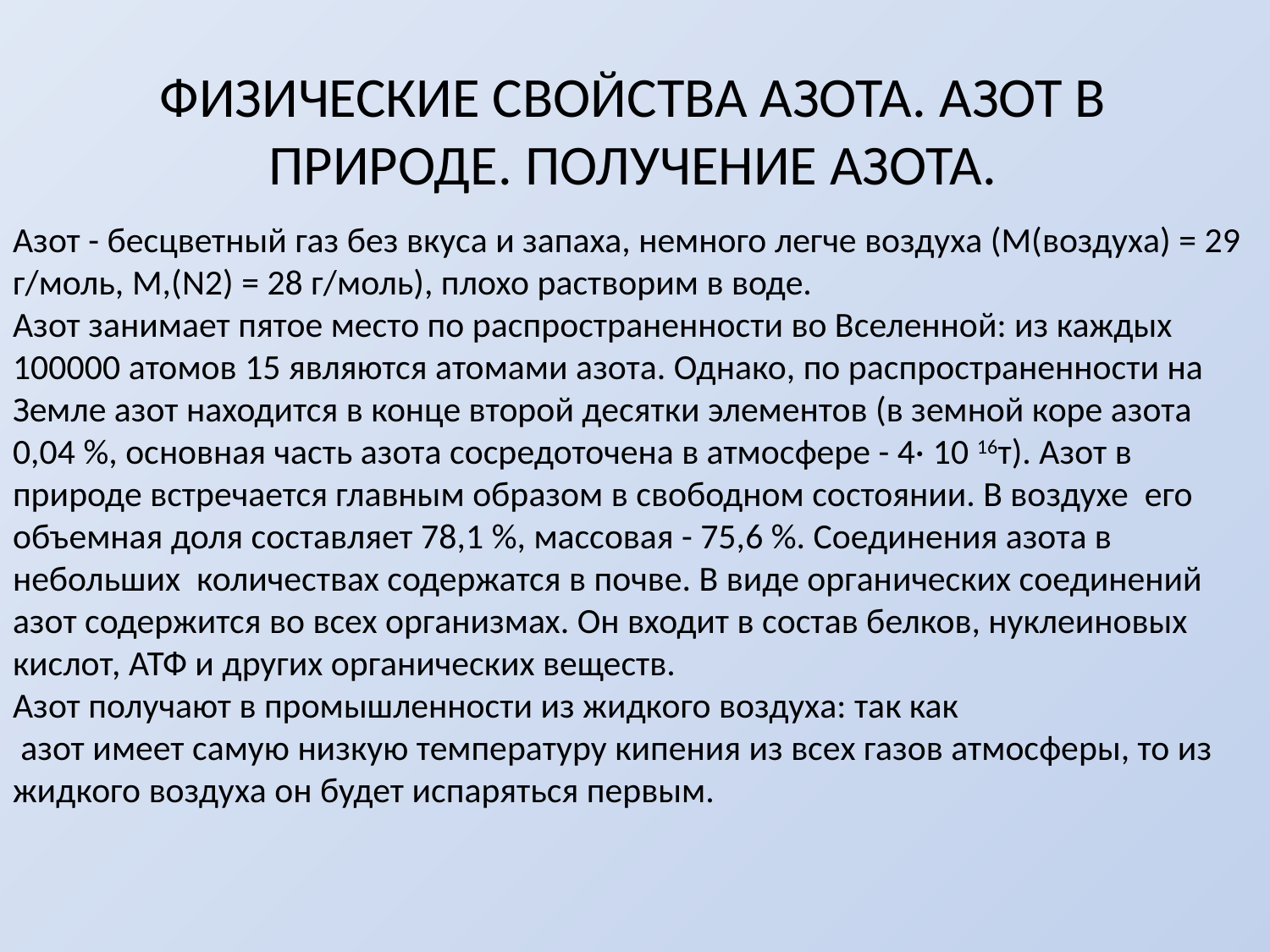

# ФИЗИЧЕСКИЕ СВОЙСТВА АЗОТА. АЗОТ В ПРИРОДЕ. ПОЛУЧЕНИЕ АЗОТА.
Азот - бесцветный газ без вкуса и запаха, немного легче воздуха (М(воздуха) = 29 г/моль, M,(N2) = 28 г/моль), плохо растворим в воде.
Азот занимает пятое место по распространенности во Вселенной: из каждых 100000 атомов 15 являются атомами азота. Однако, по распространенности на Земле азот находится в конце второй десятки элементов (в земной коре азота 0,04 %, основная часть азота сосредоточена в атмосфере - 4· 10 16т). Азот в природе встречается главным образом в свободном состоянии. В воздухе  его объемная доля составляет 78,1 %, массовая - 75,6 %. Соединения азота в небольших  количествах содержатся в почве. В виде органических соединений азот содержится во всех организмах. Он входит в состав белков, нуклеиновых кислот, АТФ и других органических веществ.
Азот получают в промышленности из жидкого воздуха: так как
 азот имеет самую низкую температуру кипения из всех газов атмосферы, то из жидкого воздуха он будет испаряться первым.